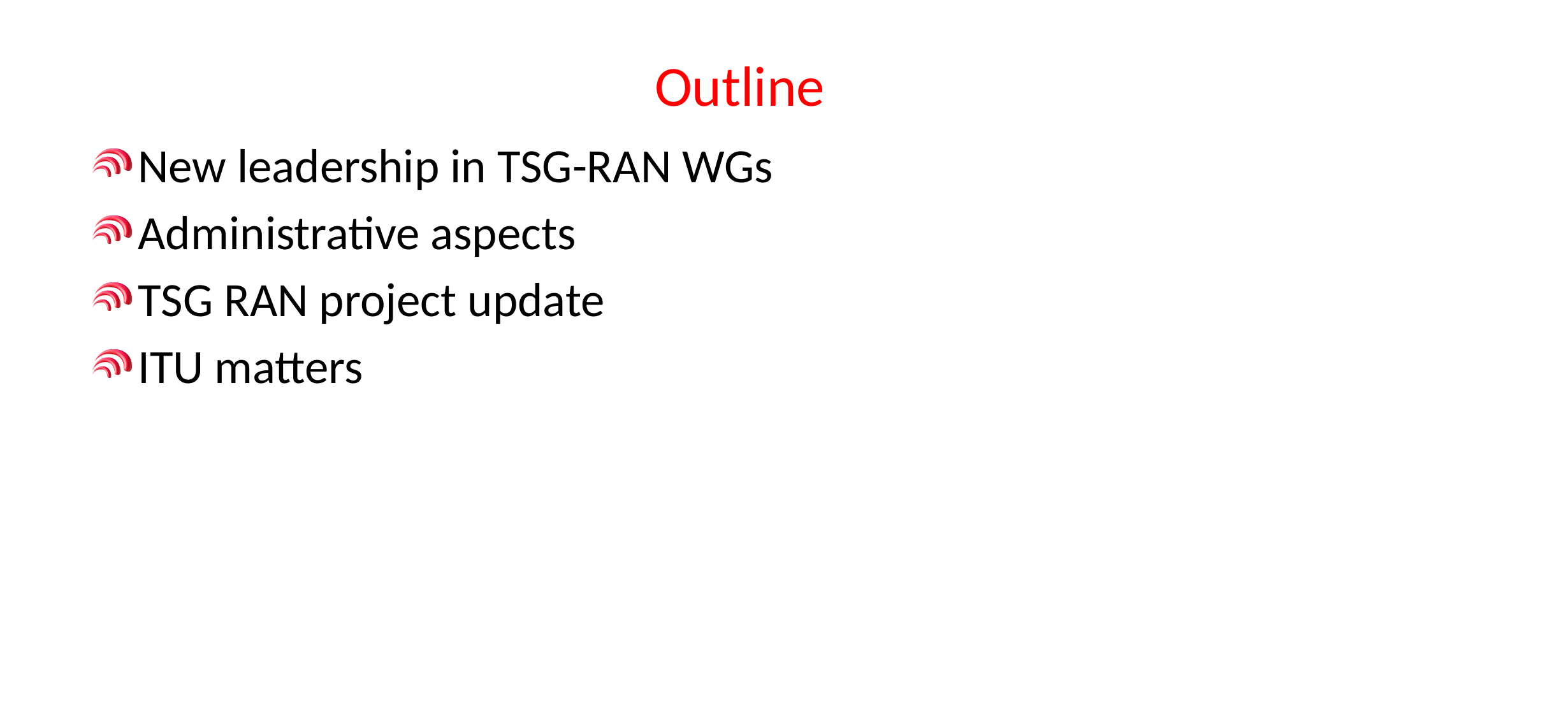

# Outline
New leadership in TSG-RAN WGs
Administrative aspects
TSG RAN project update
ITU matters